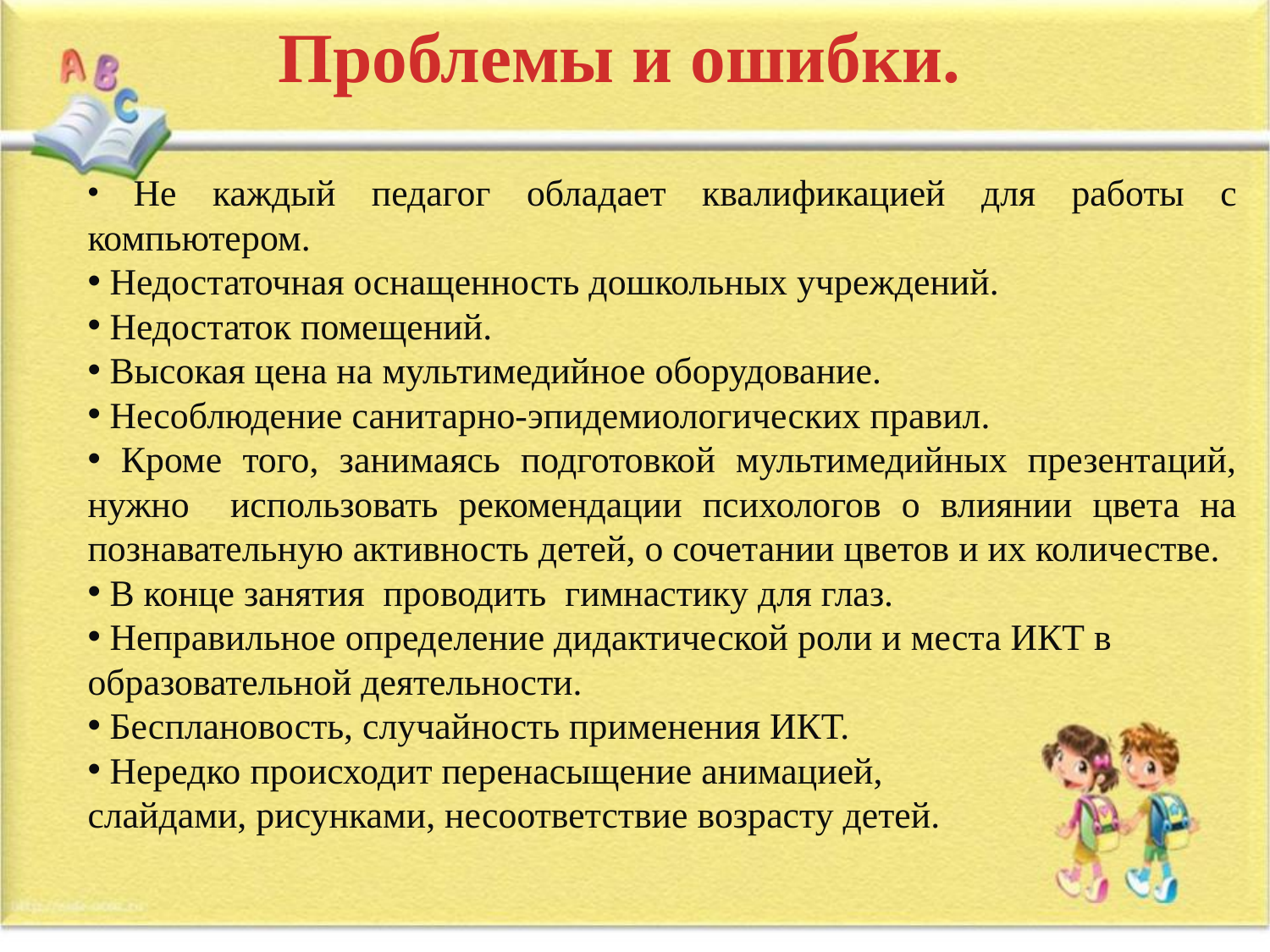

# Проблемы и ошибки.
 Не каждый педагог обладает квалификацией для работы с компьютером.
 Недостаточная оснащенность дошкольных учреждений.
 Недостаток помещений.
 Высокая цена на мультимедийное оборудование.
 Несоблюдение санитарно-эпидемиологических правил.
 Кроме того, занимаясь подготовкой мультимедийных презентаций, нужно  использовать рекомендации психологов о влиянии цвета на познавательную активность детей, о сочетании цветов и их количестве.
 В конце занятия  проводить  гимнастику для глаз.
 Неправильное определение дидактической роли и места ИКТ в
образовательной деятельности.
 Бесплановость, случайность применения ИКТ.
 Нередко происходит перенасыщение анимацией,
слайдами, рисунками, несоответствие возрасту детей.